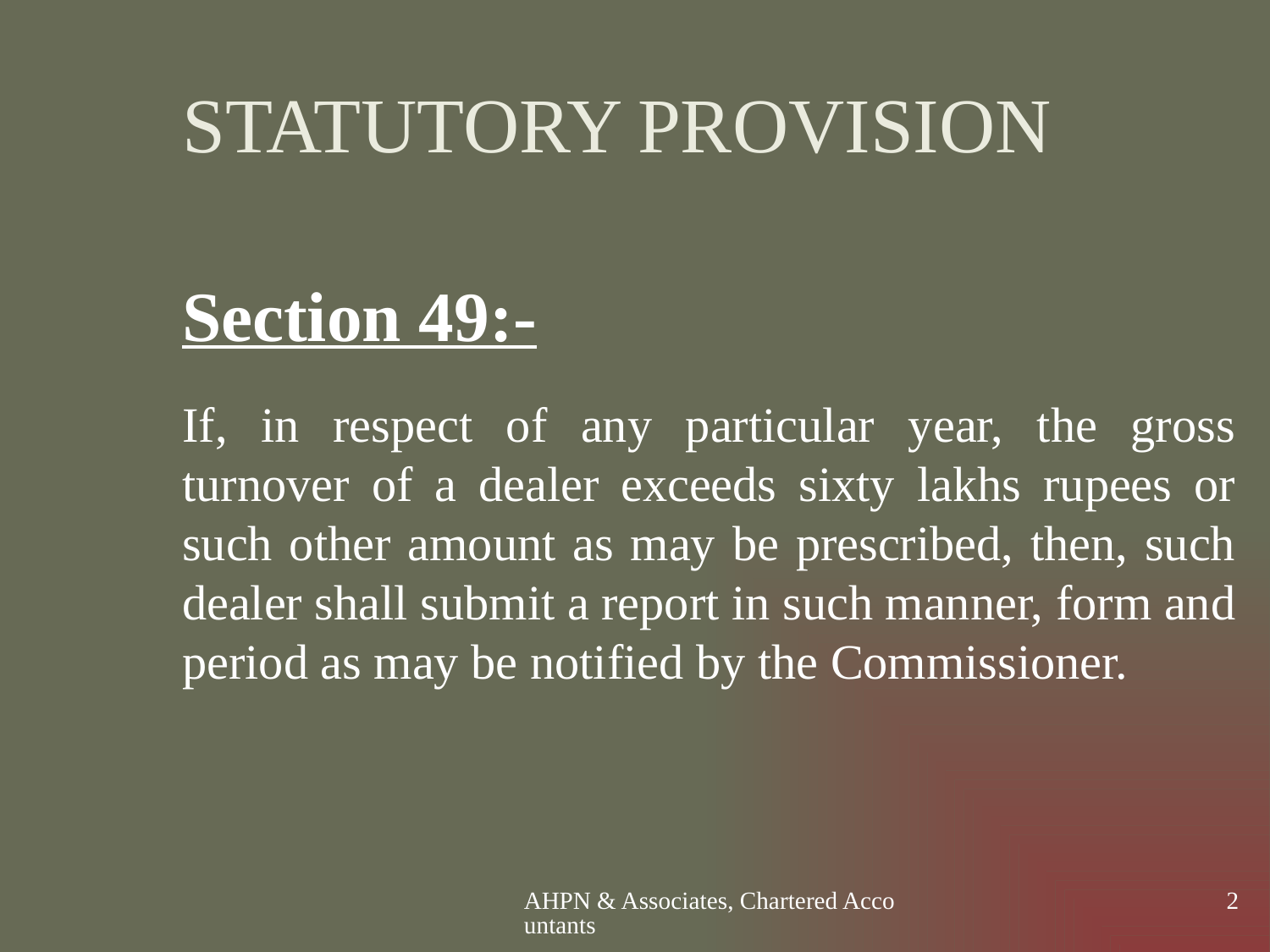

# STATUTORY PROVISION
Section 49:-

If, in respect of any particular year, the gross turnover of a dealer exceeds sixty lakhs rupees or such other amount as may be prescribed, then, such dealer shall submit a report in such manner, form and period as may be notified by the Commissioner.
AHPN & Associates, Chartered Accountants
2